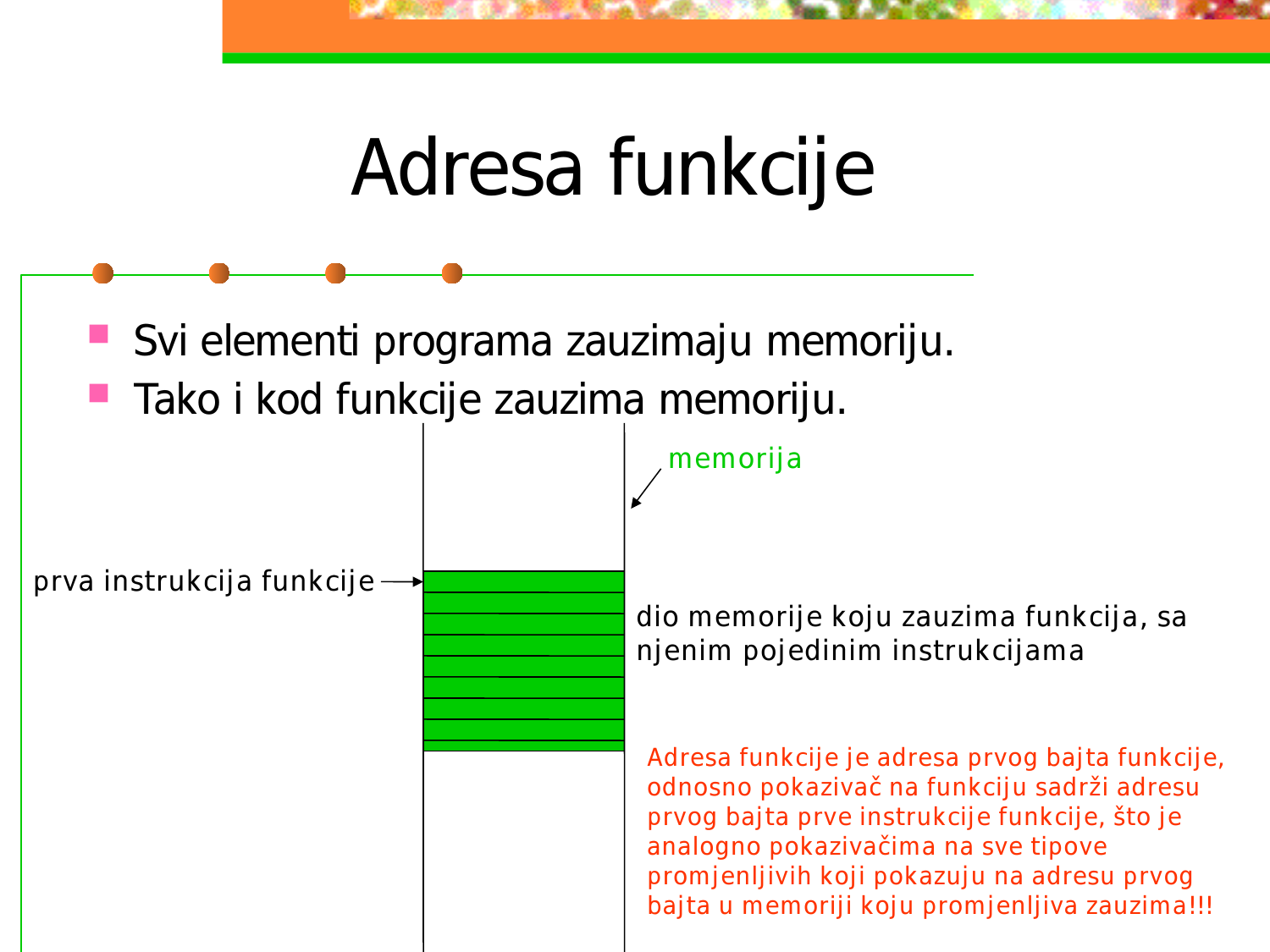

# Adresa funkcije
Svi elementi programa zauzimaju memoriju.
Tako i kod funkcije zauzima memoriju.

memorija

prva instrukcija funkcije

dio memorije koju zauzima funkcija, sa njenim pojedinim instrukcijama

Adresa funkcije je adresa prvog bajta funkcije, odnosno pokazivač na funkciju sadrži adresu prvog bajta prve instrukcije funkcije, što je analogno pokazivačima na sve tipove promjenljivih koji pokazuju na adresu prvog bajta u memoriji koju promjenljiva zauzima!!!